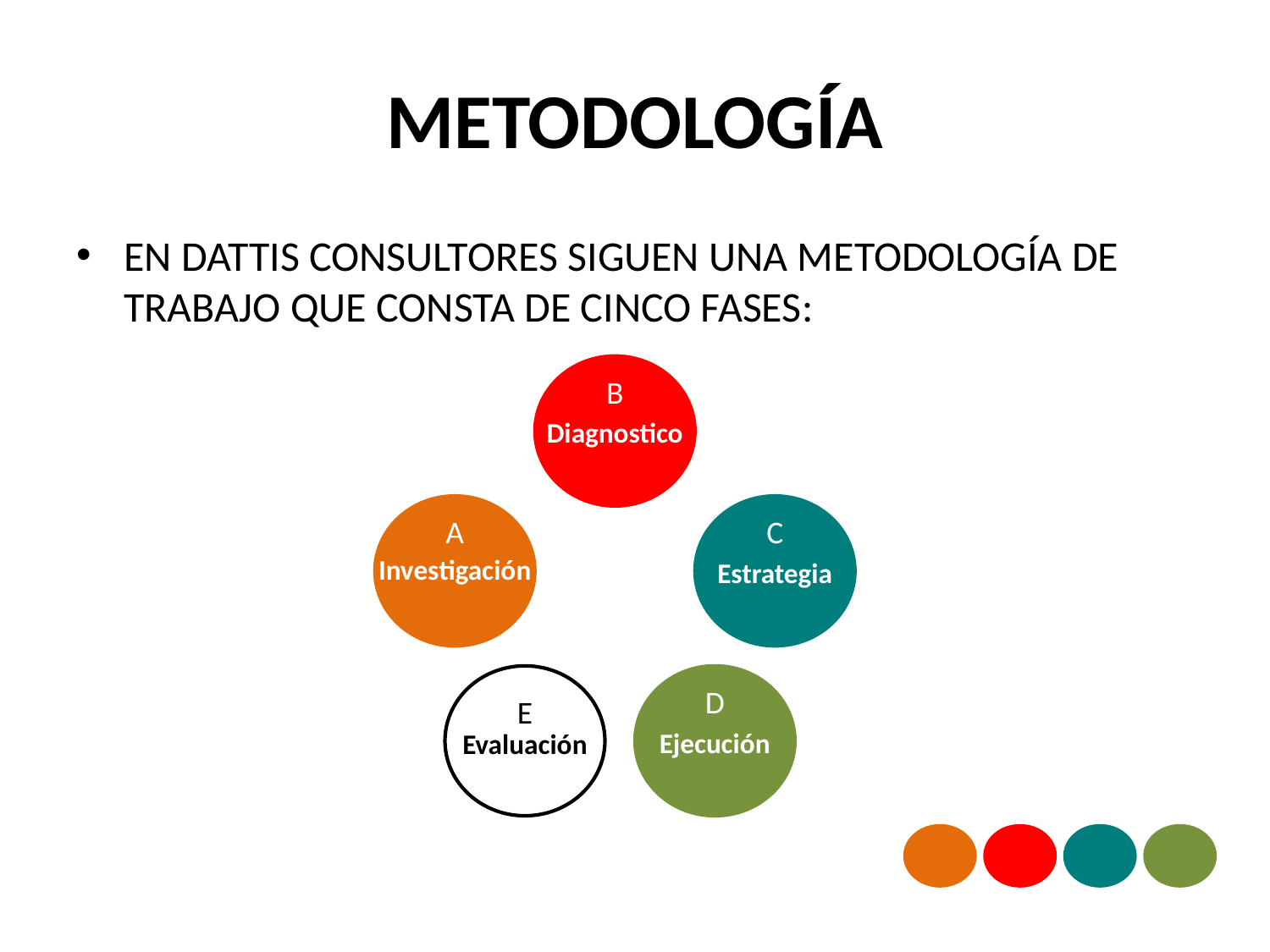

# METODOLOGÍA
EN DATTIS CONSULTORES SIGUEN UNA METODOLOGÍA DE TRABAJO QUE CONSTA DE CINCO FASES:

B
Diagnostico

A
C
Investigación
Estrategia

D
E
Ejecución
Evaluación